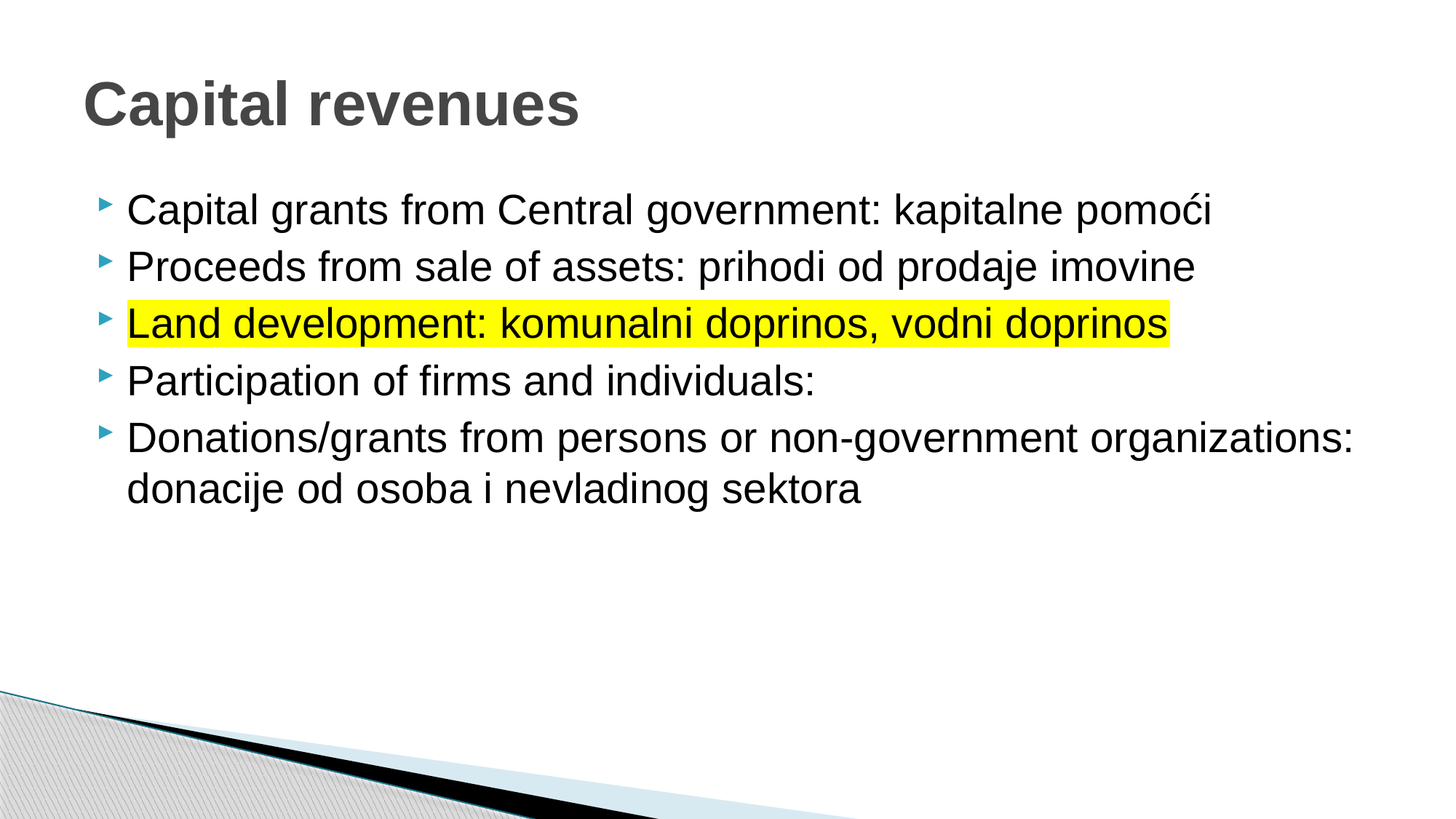

# Capital revenues
Capital grants from Central government: kapitalne pomoći
Proceeds from sale of assets: prihodi od prodaje imovine
Land development: komunalni doprinos, vodni doprinos
Participation of firms and individuals:
Donations/grants from persons or non-government organizations: donacije od osoba i nevladinog sektora